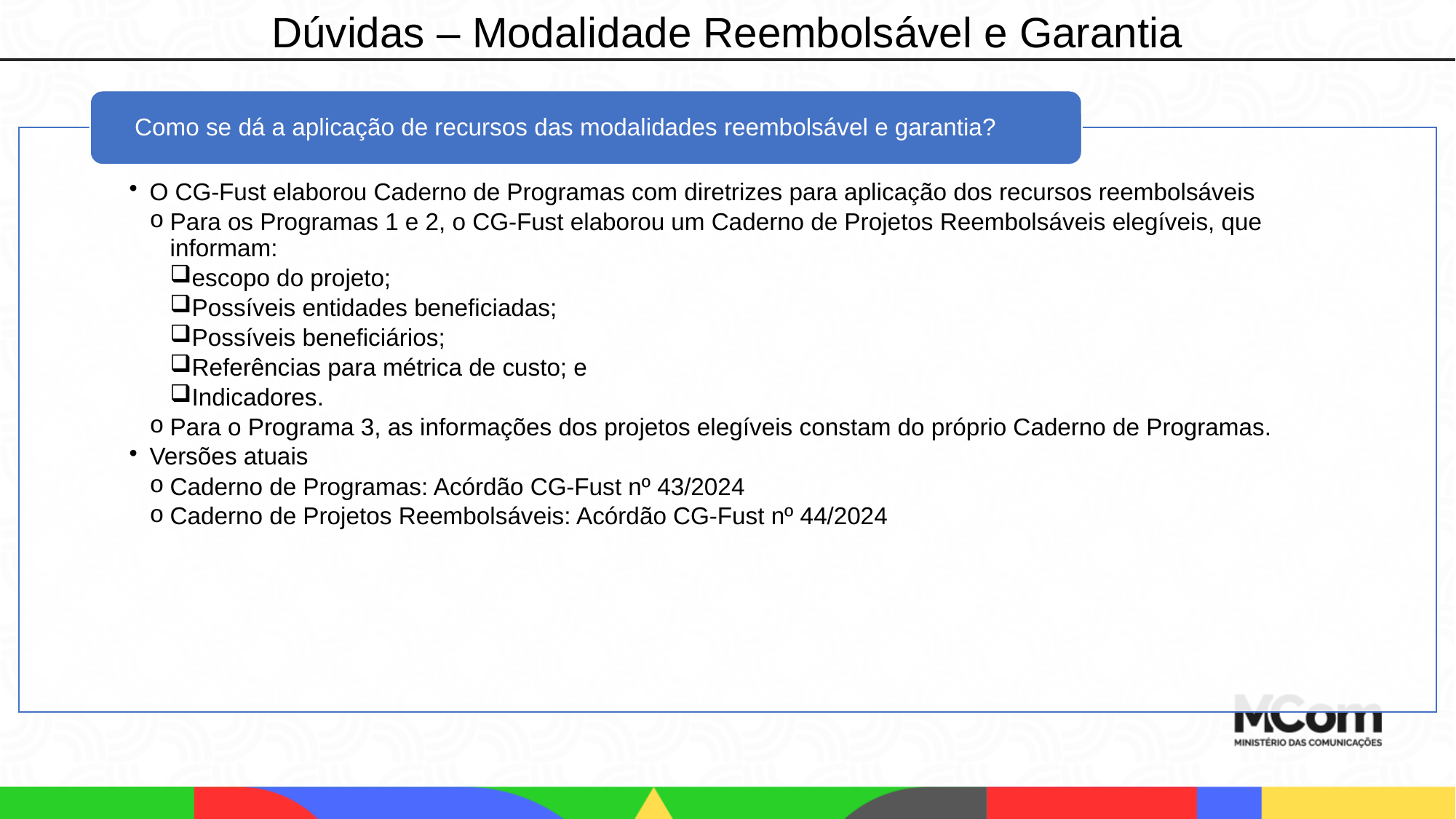

Dúvidas – Modalidade Reembolsável e Garantia
O CG-Fust elaborou Caderno de Programas com diretrizes para aplicação dos recursos reembolsáveis
Para os Programas 1 e 2, o CG-Fust elaborou um Caderno de Projetos Reembolsáveis elegíveis, que informam:
escopo do projeto;
Possíveis entidades beneficiadas;
Possíveis beneficiários;
Referências para métrica de custo; e
Indicadores.
Para o Programa 3, as informações dos projetos elegíveis constam do próprio Caderno de Programas.
Versões atuais
Caderno de Programas: Acórdão CG-Fust nº 43/2024
Caderno de Projetos Reembolsáveis: Acórdão CG-Fust nº 44/2024
Como se dá a aplicação de recursos das modalidades reembolsável e garantia?